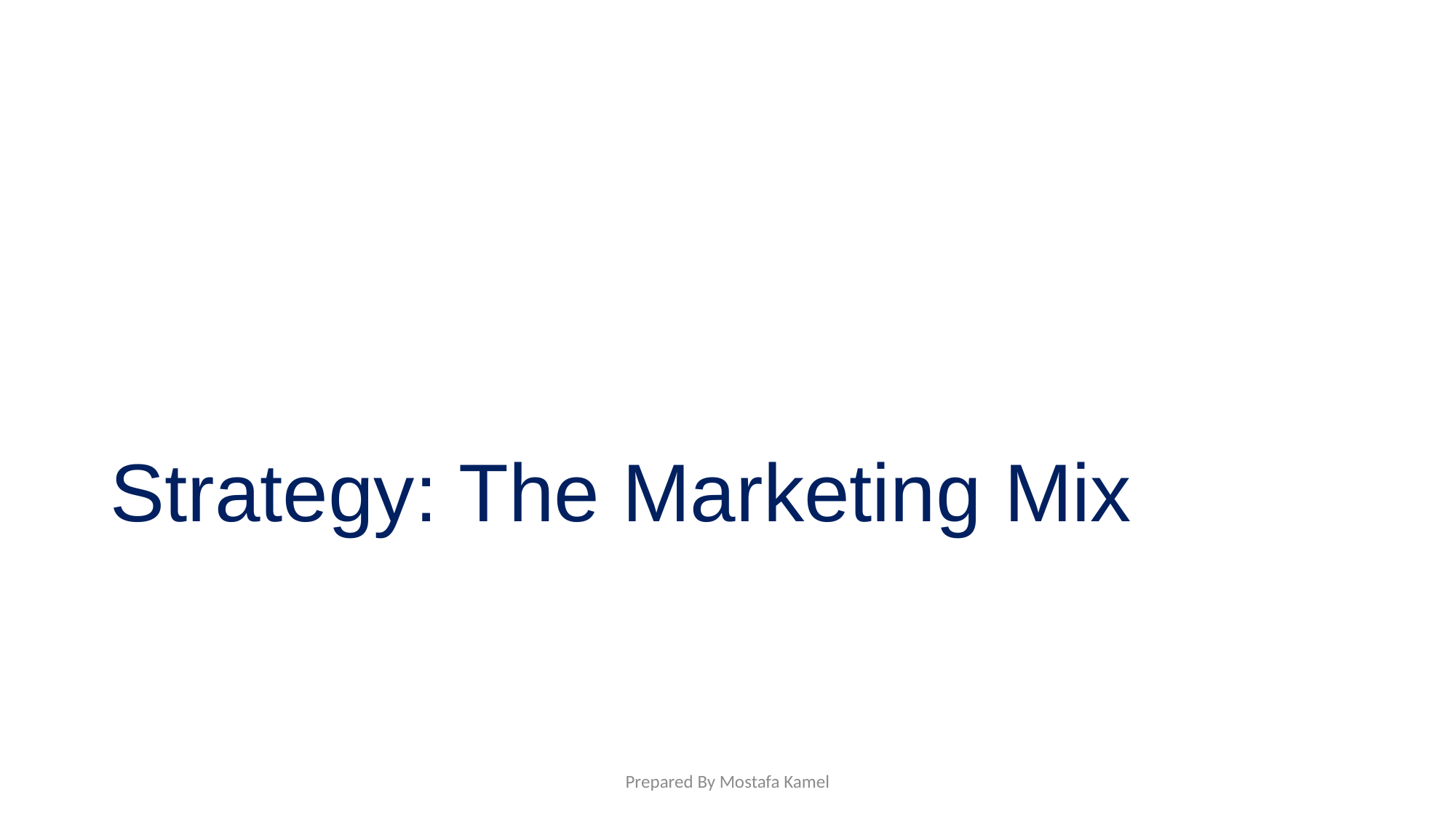

# Strategy: The Marketing Mix
Prepared By Mostafa Kamel